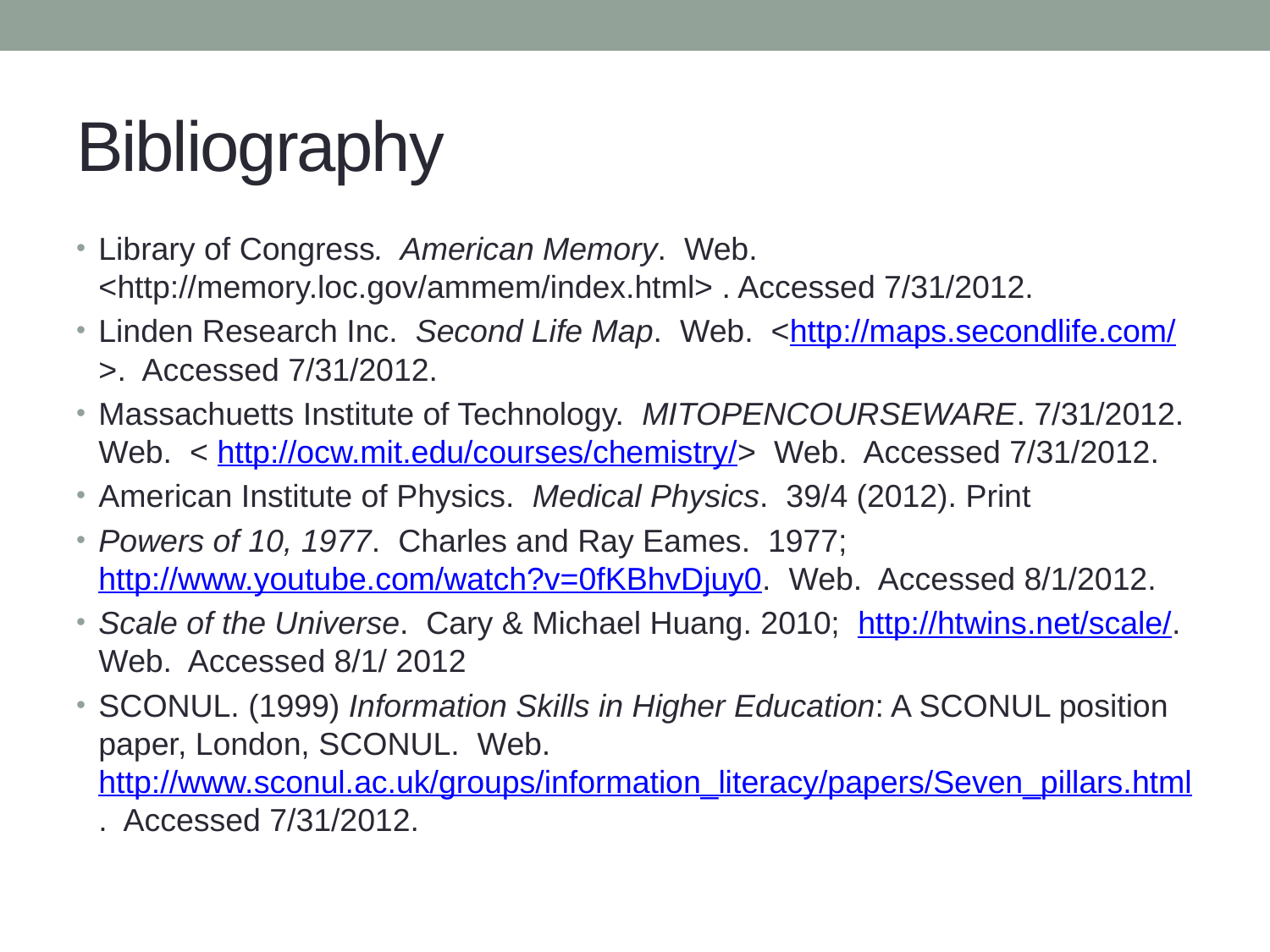

# Bibliography
Library of Congress.  American Memory.  Web. <http://memory.loc.gov/ammem/index.html> . Accessed 7/31/2012.
Linden Research Inc.  Second Life Map.  Web.  <http://maps.secondlife.com/>.  Accessed 7/31/2012.
Massachuetts Institute of Technology.  MITOPENCOURSEWARE. 7/31/2012.  Web.  < http://ocw.mit.edu/courses/chemistry/>  Web.  Accessed 7/31/2012.
American Institute of Physics.  Medical Physics.  39/4 (2012). Print
Powers of 10, 1977.  Charles and Ray Eames.  1977; http://www.youtube.com/watch?v=0fKBhvDjuy0.  Web.  Accessed 8/1/2012.
Scale of the Universe.  Cary & Michael Huang. 2010;  http://htwins.net/scale/.  Web.  Accessed 8/1/ 2012
SCONUL. (1999) Information Skills in Higher Education: A SCONUL position paper, London, SCONUL.  Web.  http://www.sconul.ac.uk/groups/information_literacy/papers/Seven_pillars.html.  Accessed 7/31/2012.